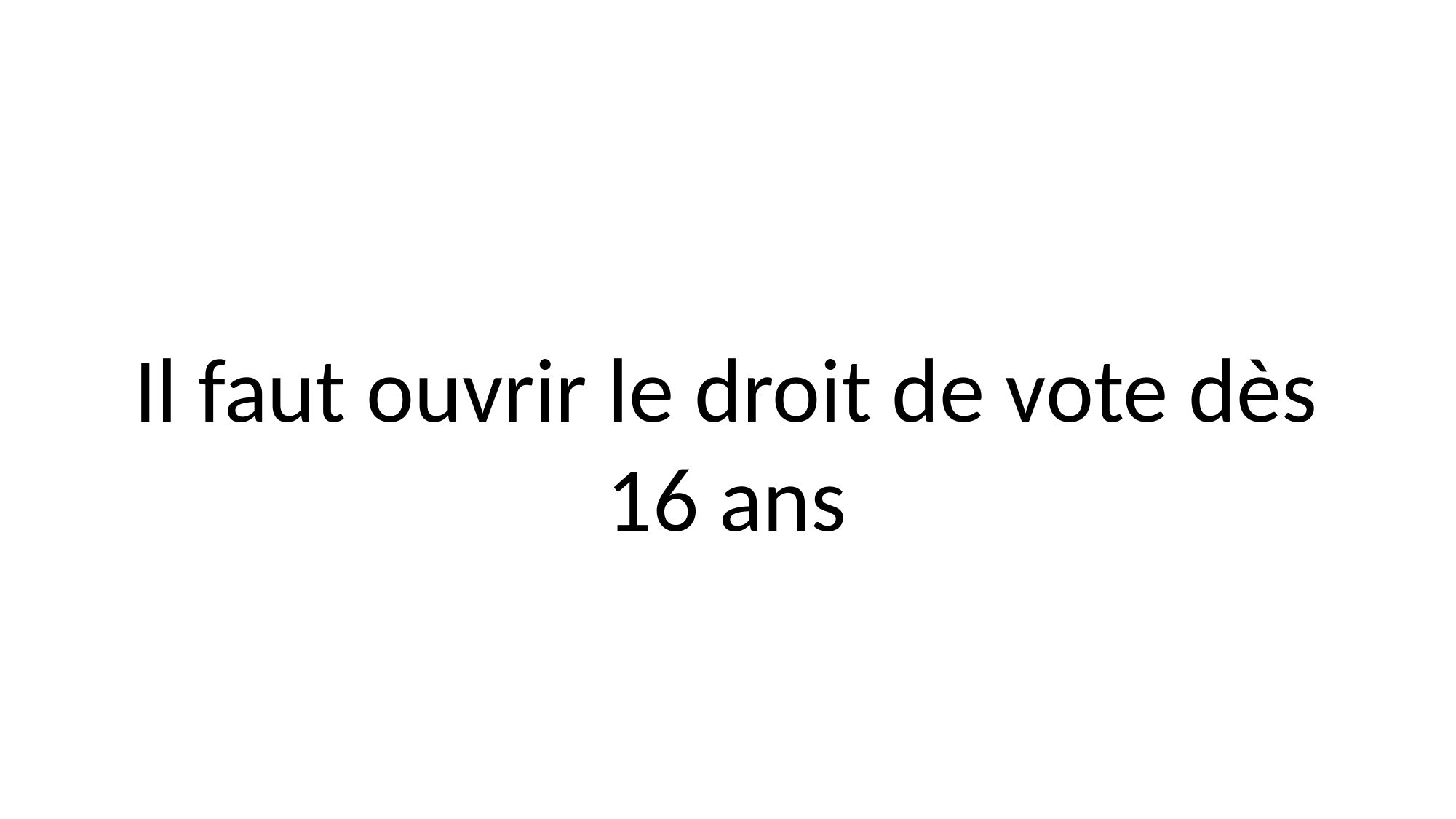

Il faut ouvrir le droit de vote dès 16 ans